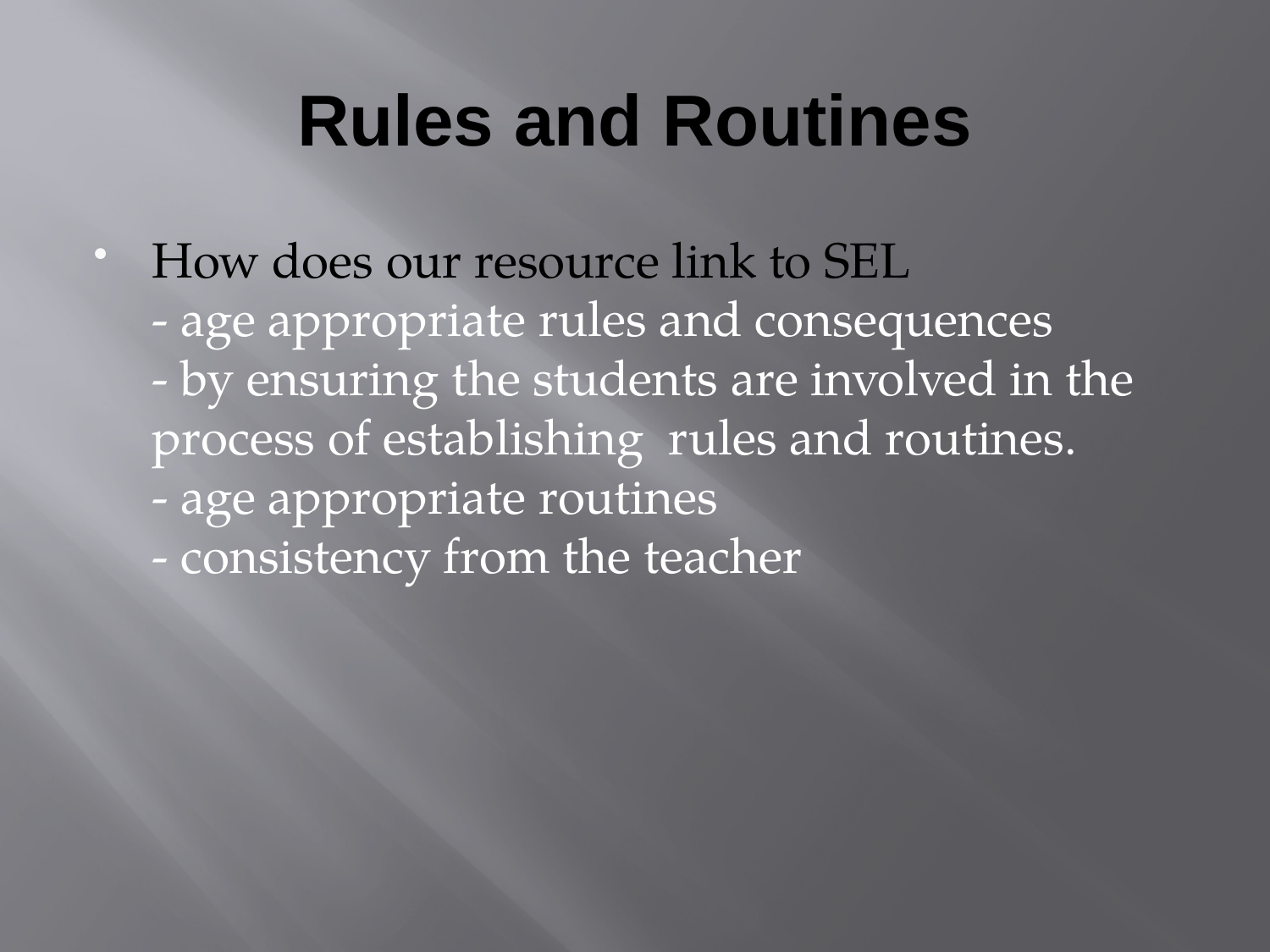

# Rules and Routines
How does our resource link to SEL
- age appropriate rules and consequences
- by ensuring the students are involved in the process of establishing  rules and routines.
- age appropriate routines
- consistency from the teacher